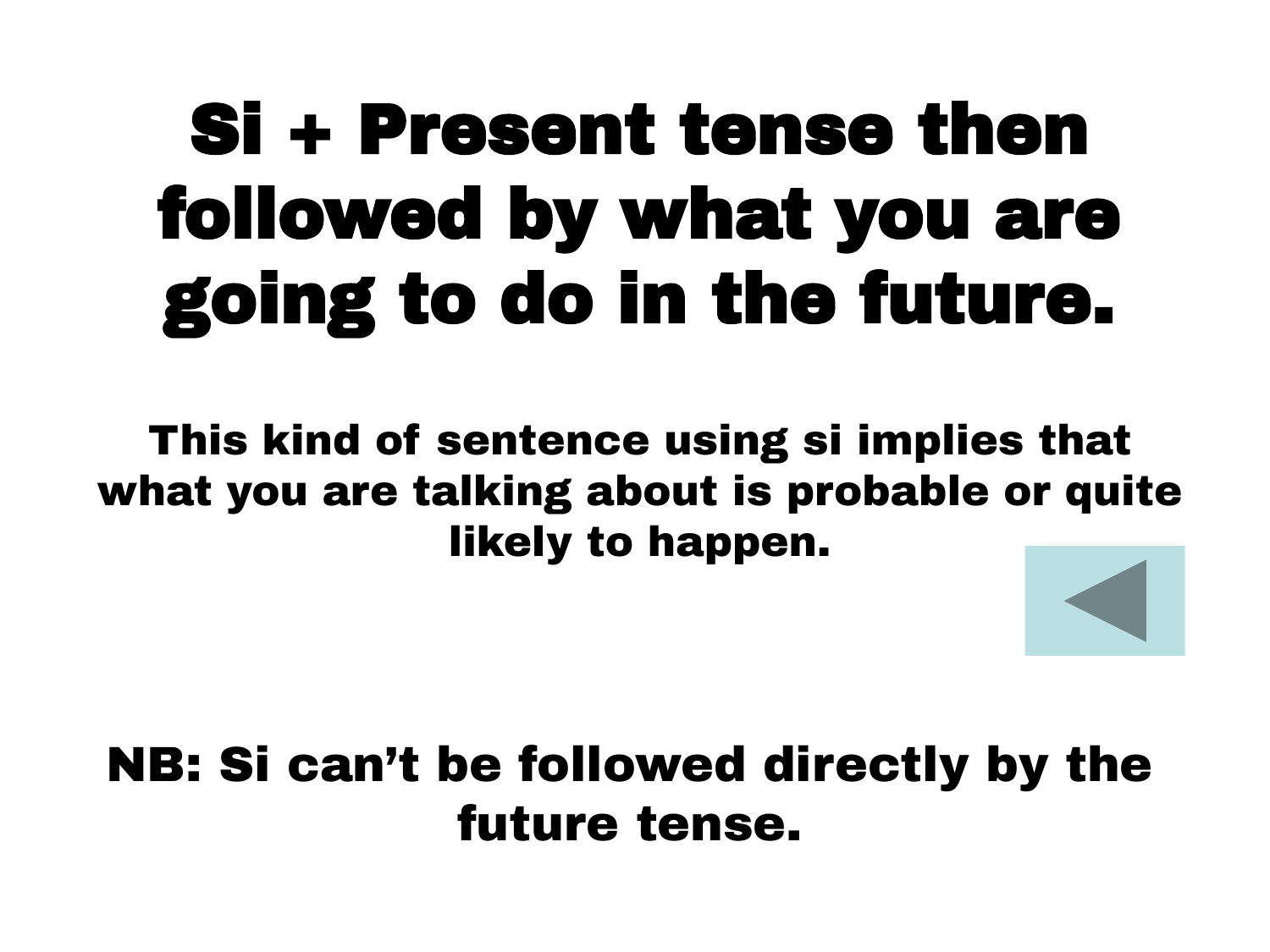

Si + Present tense then followed by what you are going to do in the future.
This kind of sentence using si implies that what you are talking about is probable or quite likely to happen.

NB: Si can’t be followed directly by the future tense.